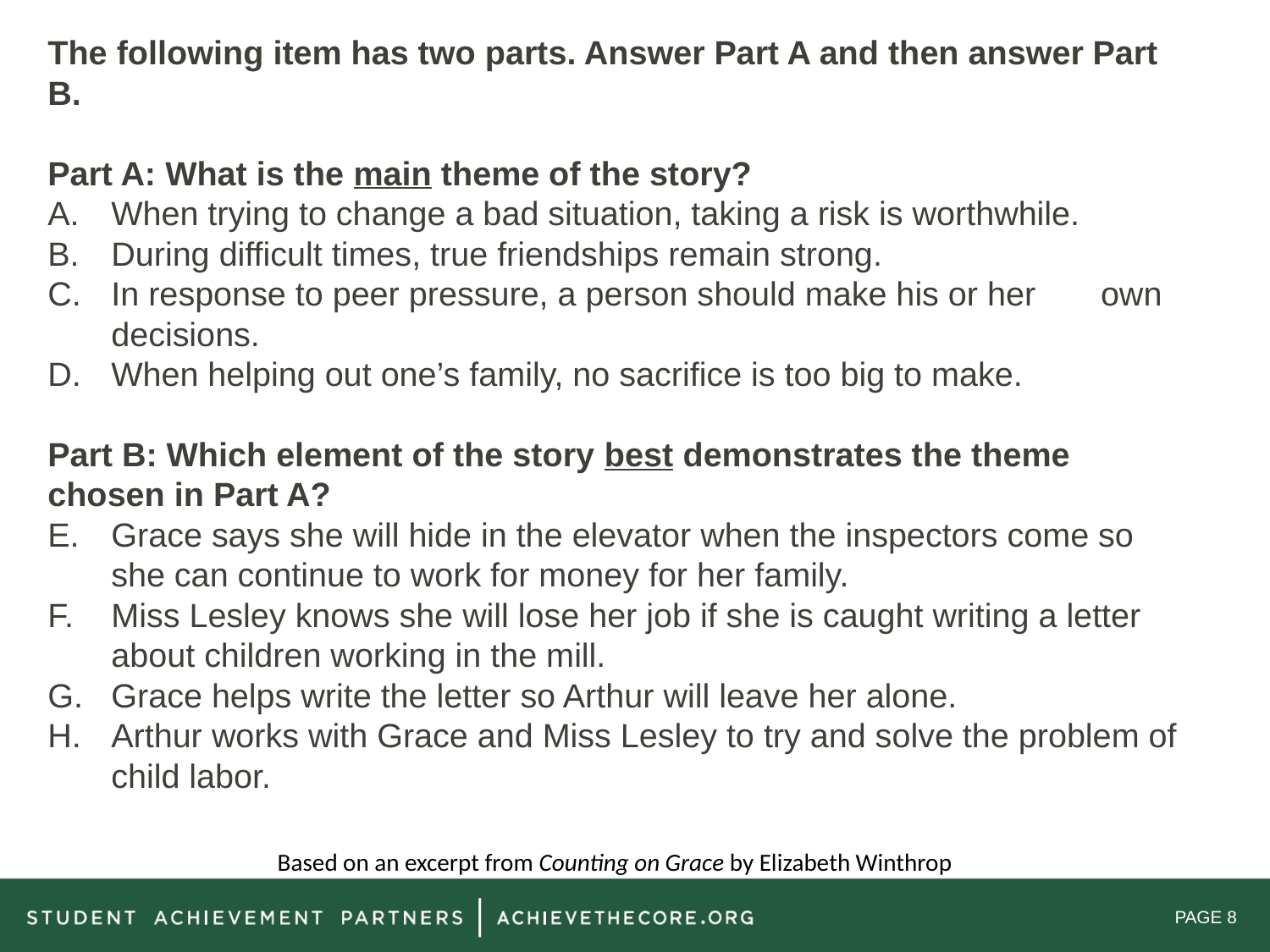

The following item has two parts. Answer Part A and then answer Part B.

Part A: What is the main theme of the story?
When trying to change a bad situation, taking a risk is worthwhile.
During difficult times, true friendships remain strong.
In response to peer pressure, a person should make his or her       own decisions.
When helping out one’s family, no sacrifice is too big to make.

Part B: Which element of the story best demonstrates the theme chosen in Part A?
Grace says she will hide in the elevator when the inspectors come so she can continue to work for money for her family.
Miss Lesley knows she will lose her job if she is caught writing a letter about children working in the mill.
Grace helps write the letter so Arthur will leave her alone.
Arthur works with Grace and Miss Lesley to try and solve the problem of child labor.
Based on an excerpt from Counting on Grace by Elizabeth Winthrop